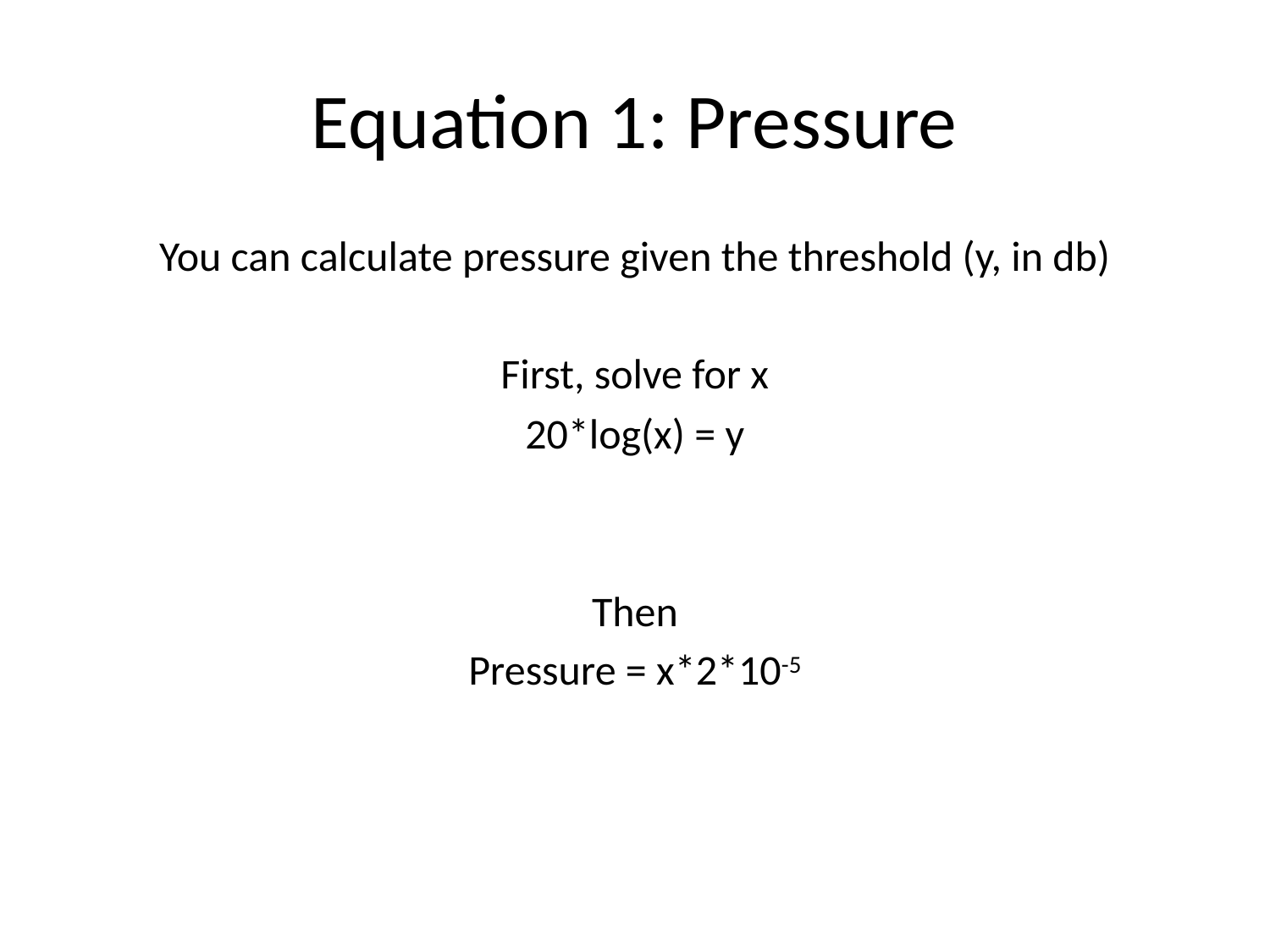

# Equation 1: Pressure
You can calculate pressure given the threshold (y, in db)

First, solve for x
20*log(x) = y

Then
Pressure = x*2*10-5